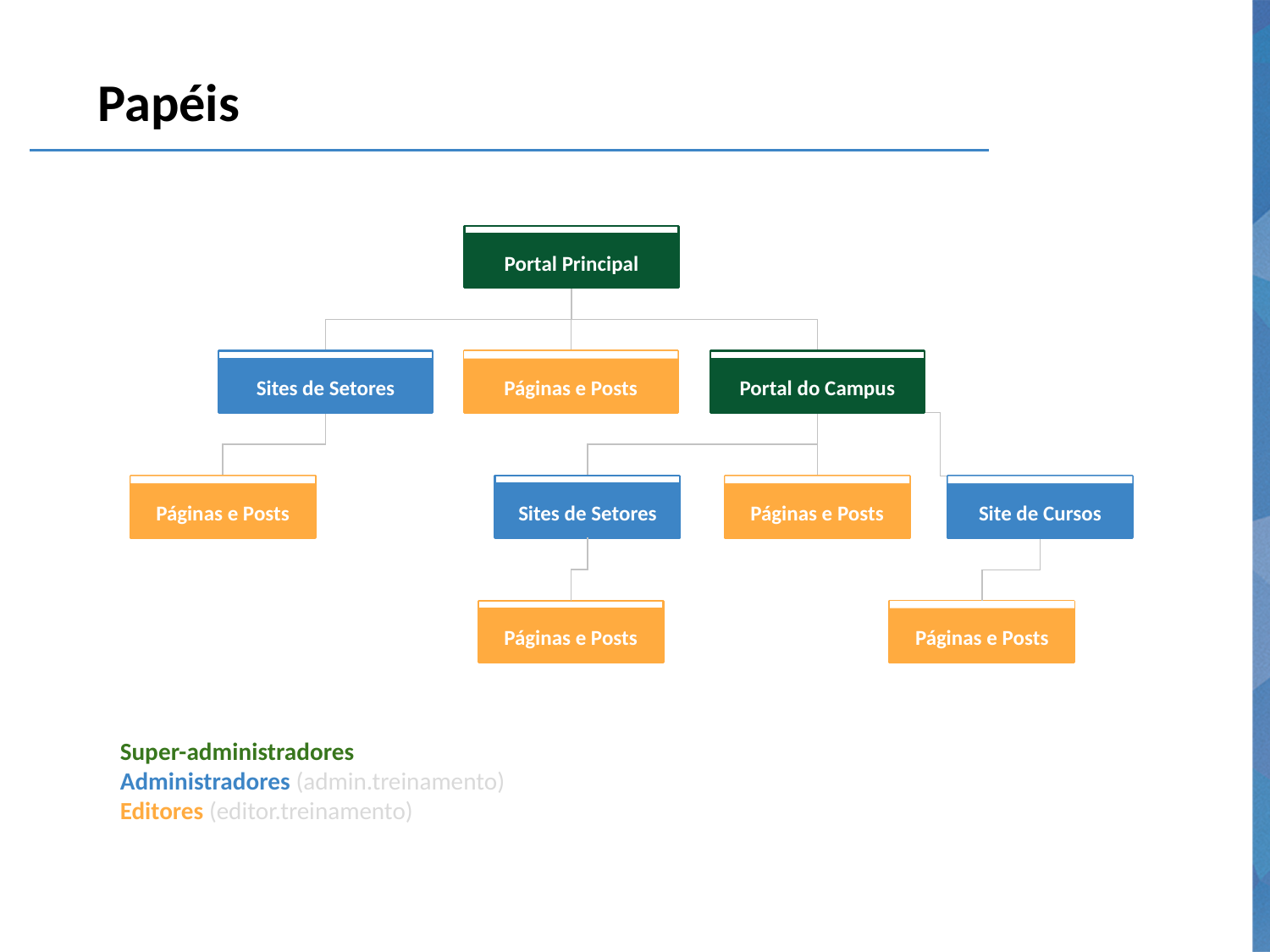

# Papéis
Portal Principal

Sites de Setores

Portal do Campus

Páginas e Posts

Páginas e Posts
Páginas e Posts

Sites de Setores

Site de Cursos

Páginas e Posts
Páginas e Posts

Super-administradores
Administradores (admin.treinamento)
Editores (editor.treinamento)